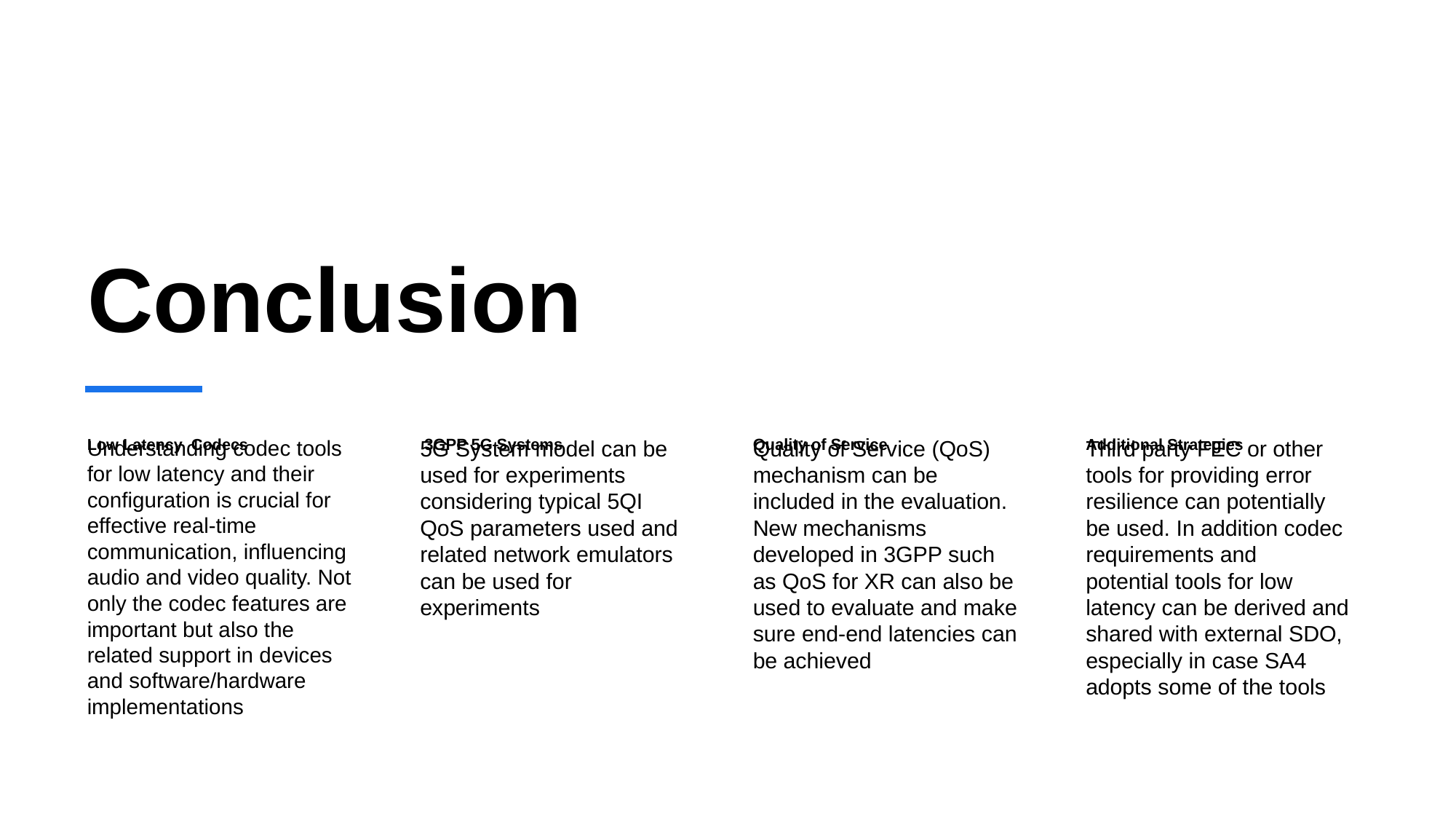

# Conclusion
Low Latency  Codecs
Understanding codec tools for low latency and their configuration is crucial for effective real-time communication, influencing audio and video quality. Not only the codec features are important but also the related support in devices and software/hardware implementations
 3GPP 5G Systems
5G System model can be used for experiments considering typical 5QI QoS parameters used and related network emulators can be used for experiments
Additional Strategies
Third party FEC or other tools for providing error resilience can potentially be used. In addition codec requirements and potential tools for low latency can be derived and shared with external SDO, especially in case SA4 adopts some of the tools